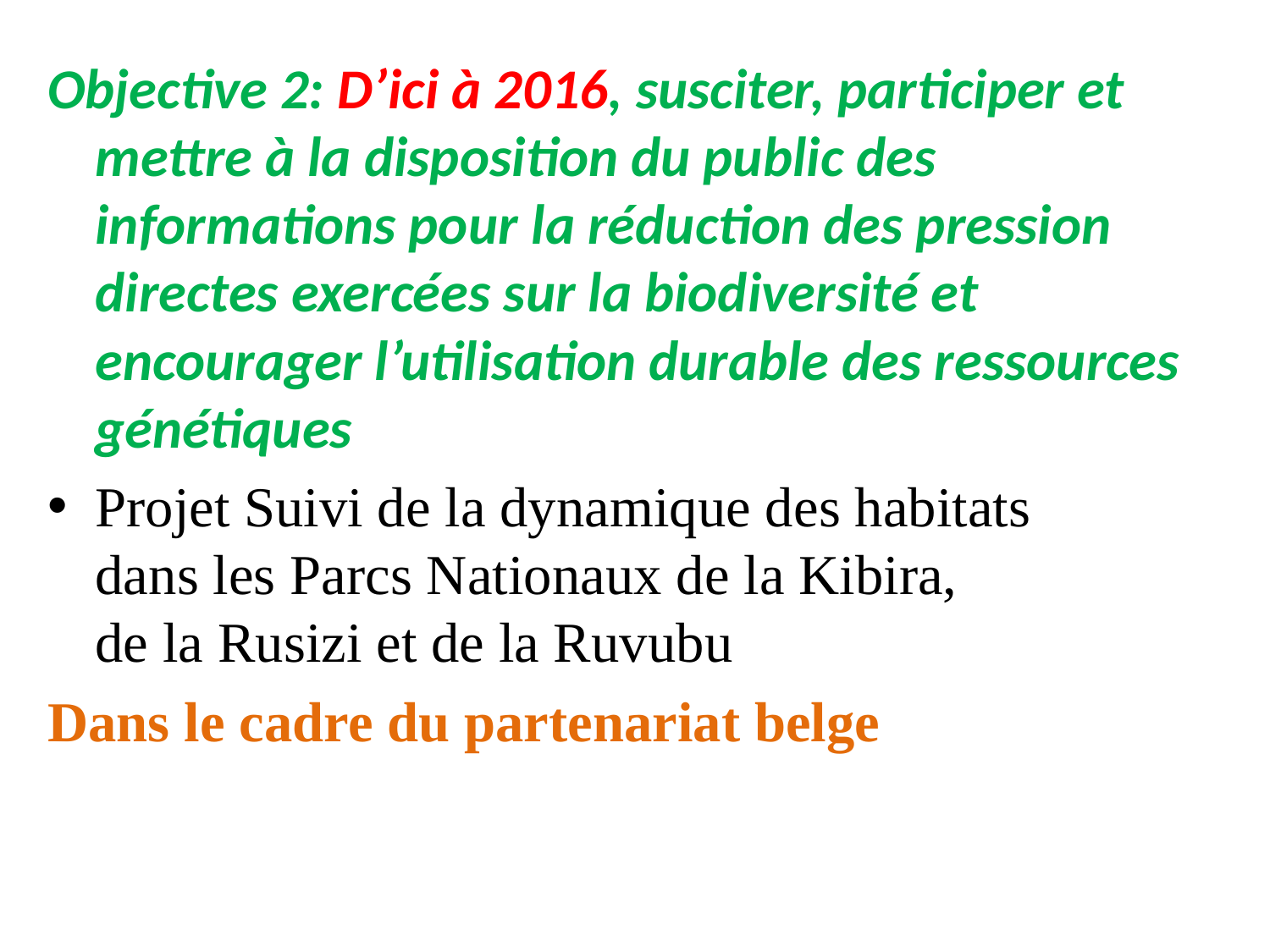

Objective 2: D’ici à 2016, susciter, participer et mettre à la disposition du public des informations pour la réduction des pression directes exercées sur la biodiversité et encourager l’utilisation durable des ressources génétiques
Projet Suivi de la dynamique des habitats
dans les Parcs Nationaux de la Kibira,
de la Rusizi et de la Ruvubu
Dans le cadre du partenariat belge